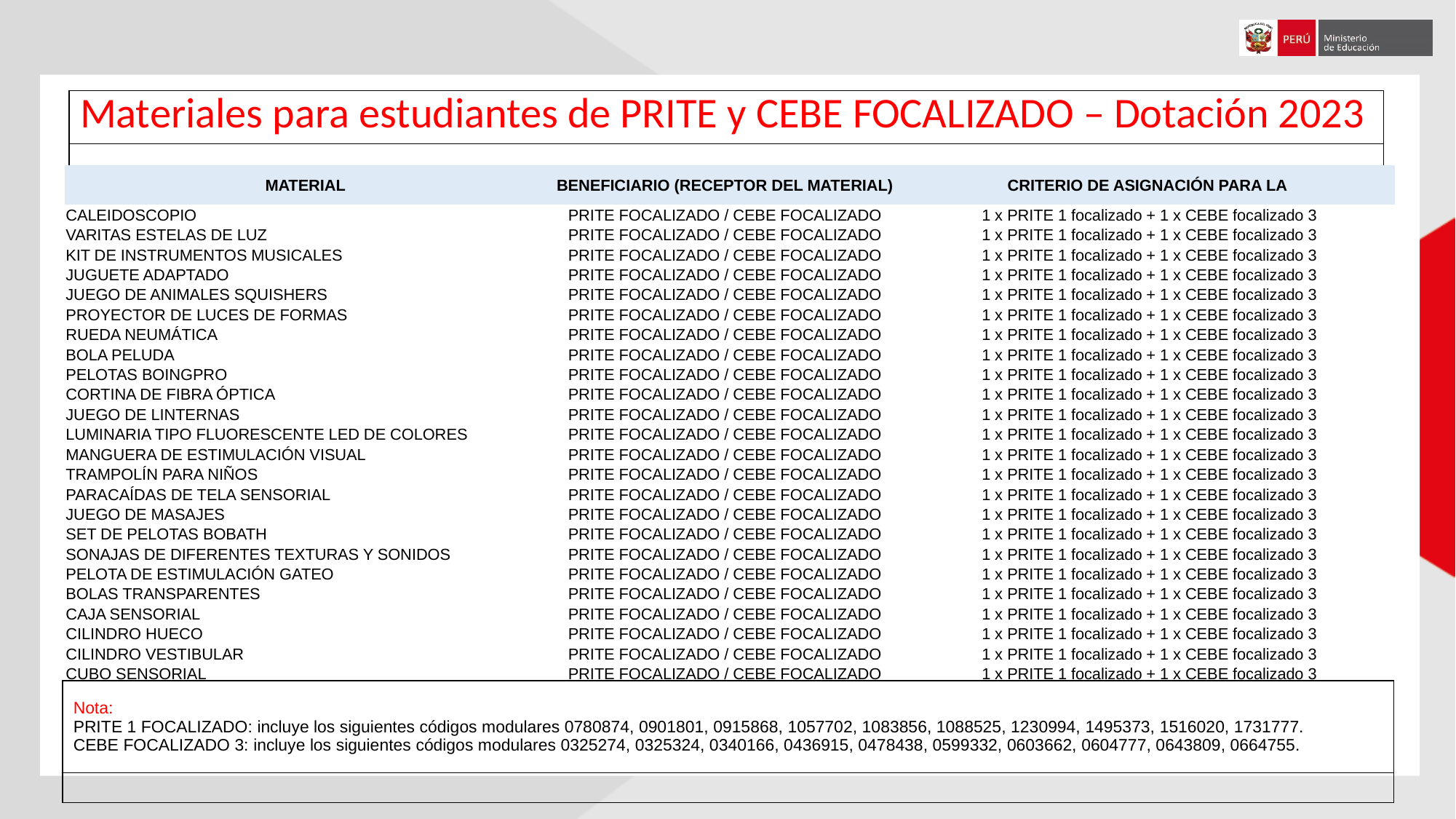

| Materiales para estudiantes de PRITE y CEBE FOCALIZADO – Dotación 2023 |
| --- |
|  |
| MATERIAL | BENEFICIARIO (RECEPTOR DEL MATERIAL) | CRITERIO DE ASIGNACIÓN PARA LA |
| --- | --- | --- |
| CALEIDOSCOPIO | PRITE FOCALIZADO / CEBE FOCALIZADO | 1 x PRITE 1 focalizado + 1 x CEBE focalizado 3 |
| VARITAS ESTELAS DE LUZ | PRITE FOCALIZADO / CEBE FOCALIZADO | 1 x PRITE 1 focalizado + 1 x CEBE focalizado 3 |
| KIT DE INSTRUMENTOS MUSICALES | PRITE FOCALIZADO / CEBE FOCALIZADO | 1 x PRITE 1 focalizado + 1 x CEBE focalizado 3 |
| JUGUETE ADAPTADO | PRITE FOCALIZADO / CEBE FOCALIZADO | 1 x PRITE 1 focalizado + 1 x CEBE focalizado 3 |
| JUEGO DE ANIMALES SQUISHERS | PRITE FOCALIZADO / CEBE FOCALIZADO | 1 x PRITE 1 focalizado + 1 x CEBE focalizado 3 |
| PROYECTOR DE LUCES DE FORMAS | PRITE FOCALIZADO / CEBE FOCALIZADO | 1 x PRITE 1 focalizado + 1 x CEBE focalizado 3 |
| RUEDA NEUMÁTICA | PRITE FOCALIZADO / CEBE FOCALIZADO | 1 x PRITE 1 focalizado + 1 x CEBE focalizado 3 |
| BOLA PELUDA | PRITE FOCALIZADO / CEBE FOCALIZADO | 1 x PRITE 1 focalizado + 1 x CEBE focalizado 3 |
| PELOTAS BOINGPRO | PRITE FOCALIZADO / CEBE FOCALIZADO | 1 x PRITE 1 focalizado + 1 x CEBE focalizado 3 |
| CORTINA DE FIBRA ÓPTICA | PRITE FOCALIZADO / CEBE FOCALIZADO | 1 x PRITE 1 focalizado + 1 x CEBE focalizado 3 |
| JUEGO DE LINTERNAS | PRITE FOCALIZADO / CEBE FOCALIZADO | 1 x PRITE 1 focalizado + 1 x CEBE focalizado 3 |
| LUMINARIA TIPO FLUORESCENTE LED DE COLORES | PRITE FOCALIZADO / CEBE FOCALIZADO | 1 x PRITE 1 focalizado + 1 x CEBE focalizado 3 |
| MANGUERA DE ESTIMULACIÓN VISUAL | PRITE FOCALIZADO / CEBE FOCALIZADO | 1 x PRITE 1 focalizado + 1 x CEBE focalizado 3 |
| TRAMPOLÍN PARA NIÑOS | PRITE FOCALIZADO / CEBE FOCALIZADO | 1 x PRITE 1 focalizado + 1 x CEBE focalizado 3 |
| PARACAÍDAS DE TELA SENSORIAL | PRITE FOCALIZADO / CEBE FOCALIZADO | 1 x PRITE 1 focalizado + 1 x CEBE focalizado 3 |
| JUEGO DE MASAJES | PRITE FOCALIZADO / CEBE FOCALIZADO | 1 x PRITE 1 focalizado + 1 x CEBE focalizado 3 |
| SET DE PELOTAS BOBATH | PRITE FOCALIZADO / CEBE FOCALIZADO | 1 x PRITE 1 focalizado + 1 x CEBE focalizado 3 |
| SONAJAS DE DIFERENTES TEXTURAS Y SONIDOS | PRITE FOCALIZADO / CEBE FOCALIZADO | 1 x PRITE 1 focalizado + 1 x CEBE focalizado 3 |
| PELOTA DE ESTIMULACIÓN GATEO | PRITE FOCALIZADO / CEBE FOCALIZADO | 1 x PRITE 1 focalizado + 1 x CEBE focalizado 3 |
| BOLAS TRANSPARENTES | PRITE FOCALIZADO / CEBE FOCALIZADO | 1 x PRITE 1 focalizado + 1 x CEBE focalizado 3 |
| CAJA SENSORIAL | PRITE FOCALIZADO / CEBE FOCALIZADO | 1 x PRITE 1 focalizado + 1 x CEBE focalizado 3 |
| CILINDRO HUECO | PRITE FOCALIZADO / CEBE FOCALIZADO | 1 x PRITE 1 focalizado + 1 x CEBE focalizado 3 |
| CILINDRO VESTIBULAR | PRITE FOCALIZADO / CEBE FOCALIZADO | 1 x PRITE 1 focalizado + 1 x CEBE focalizado 3 |
| CUBO SENSORIAL | PRITE FOCALIZADO / CEBE FOCALIZADO | 1 x PRITE 1 focalizado + 1 x CEBE focalizado 3 |
| Nota: PRITE 1 FOCALIZADO: incluye los siguientes códigos modulares 0780874, 0901801, 0915868, 1057702, 1083856, 1088525, 1230994, 1495373, 1516020, 1731777. CEBE FOCALIZADO 3: incluye los siguientes códigos modulares 0325274, 0325324, 0340166, 0436915, 0478438, 0599332, 0603662, 0604777, 0643809, 0664755. |
| --- |
|  |